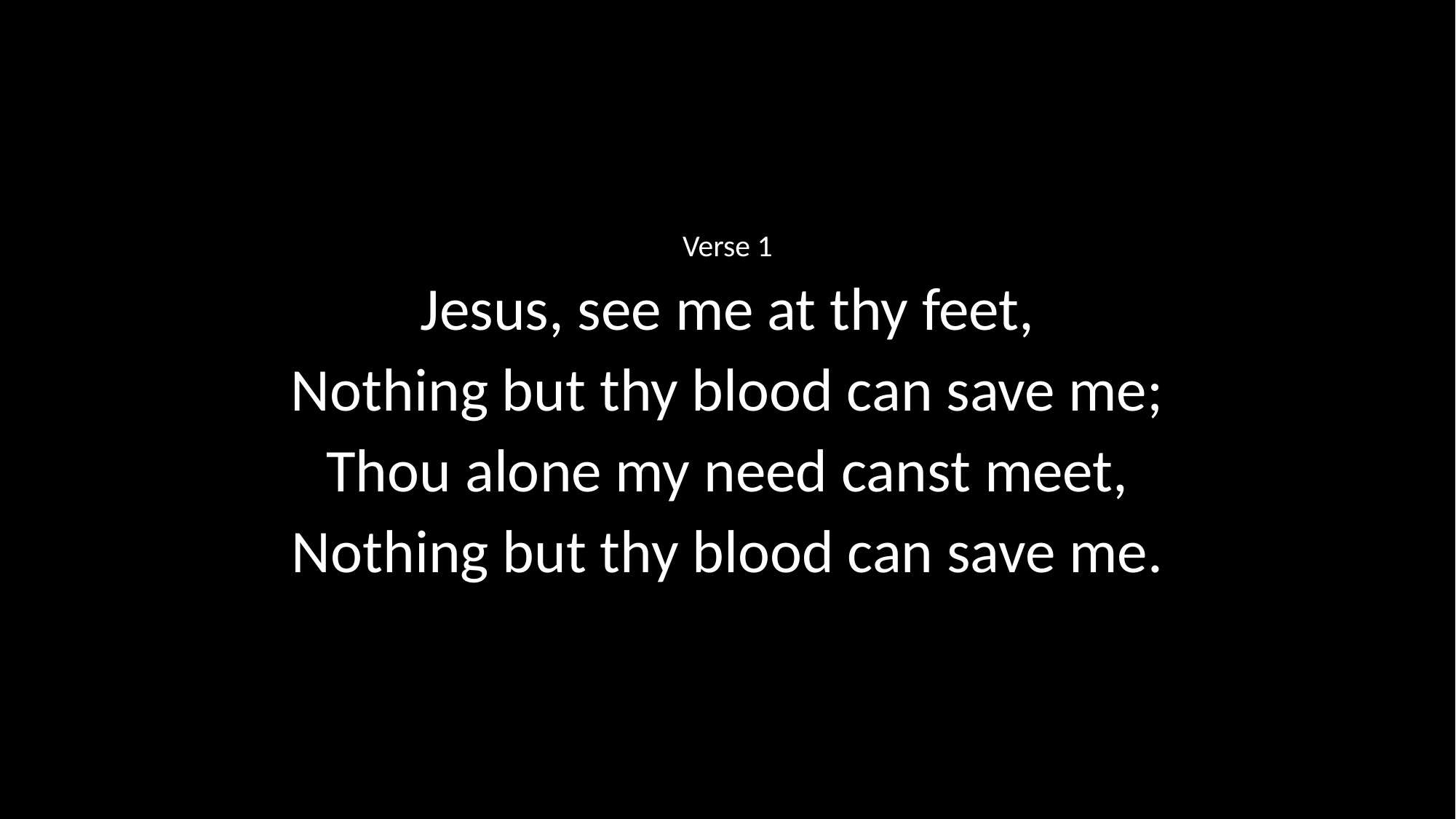

Verse 1
Jesus, see me at thy feet,
Nothing but thy blood can save me;
Thou alone my need canst meet,
Nothing but thy blood can save me.